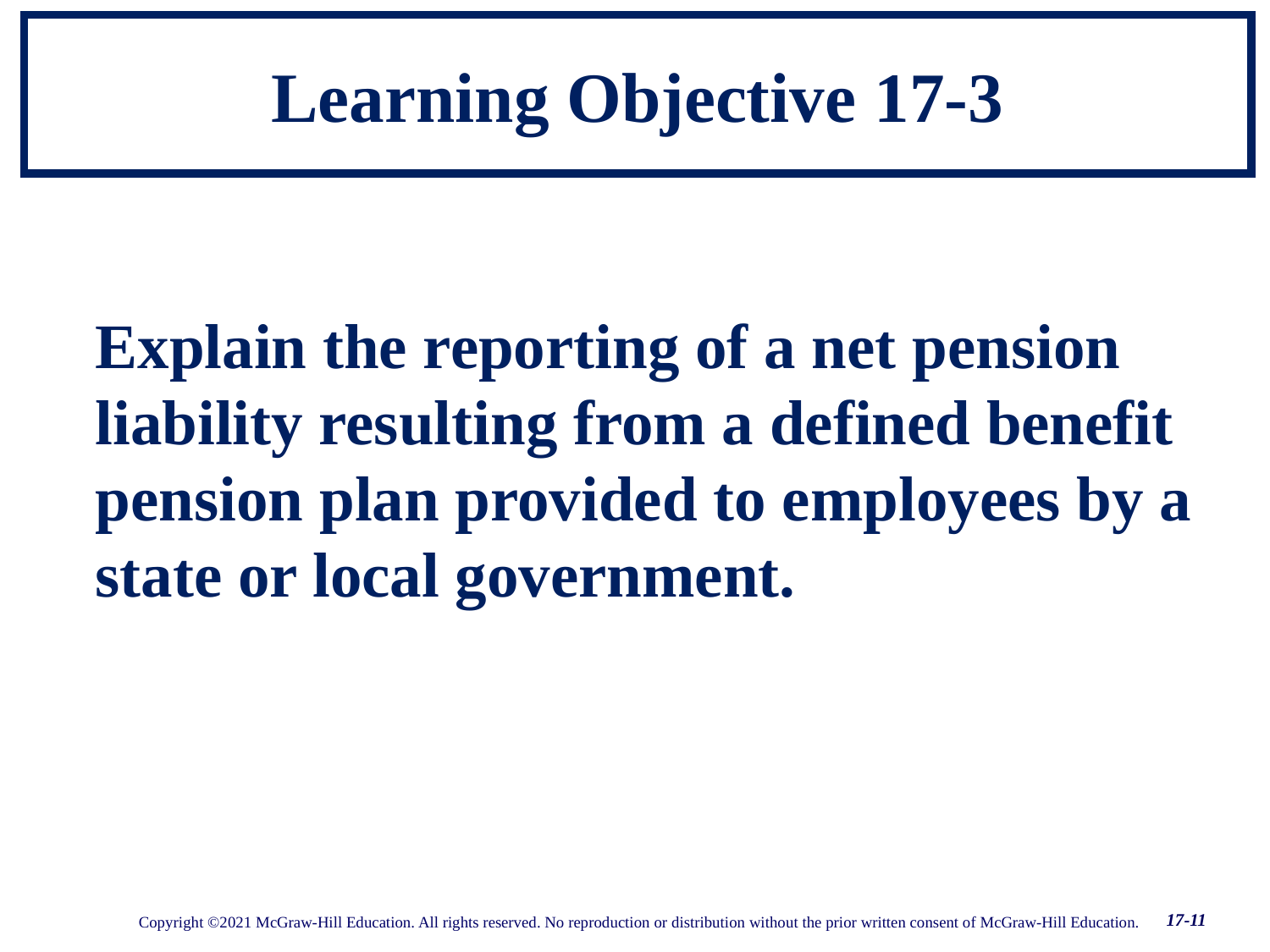

# Learning Objective 17-3

Explain the reporting of a net pension liability resulting from a defined benefit pension plan provided to employees by a state or local government.

17-11
Copyright ©2021 McGraw-Hill Education. All rights reserved. No reproduction or distribution without the prior written consent of McGraw-Hill Education.